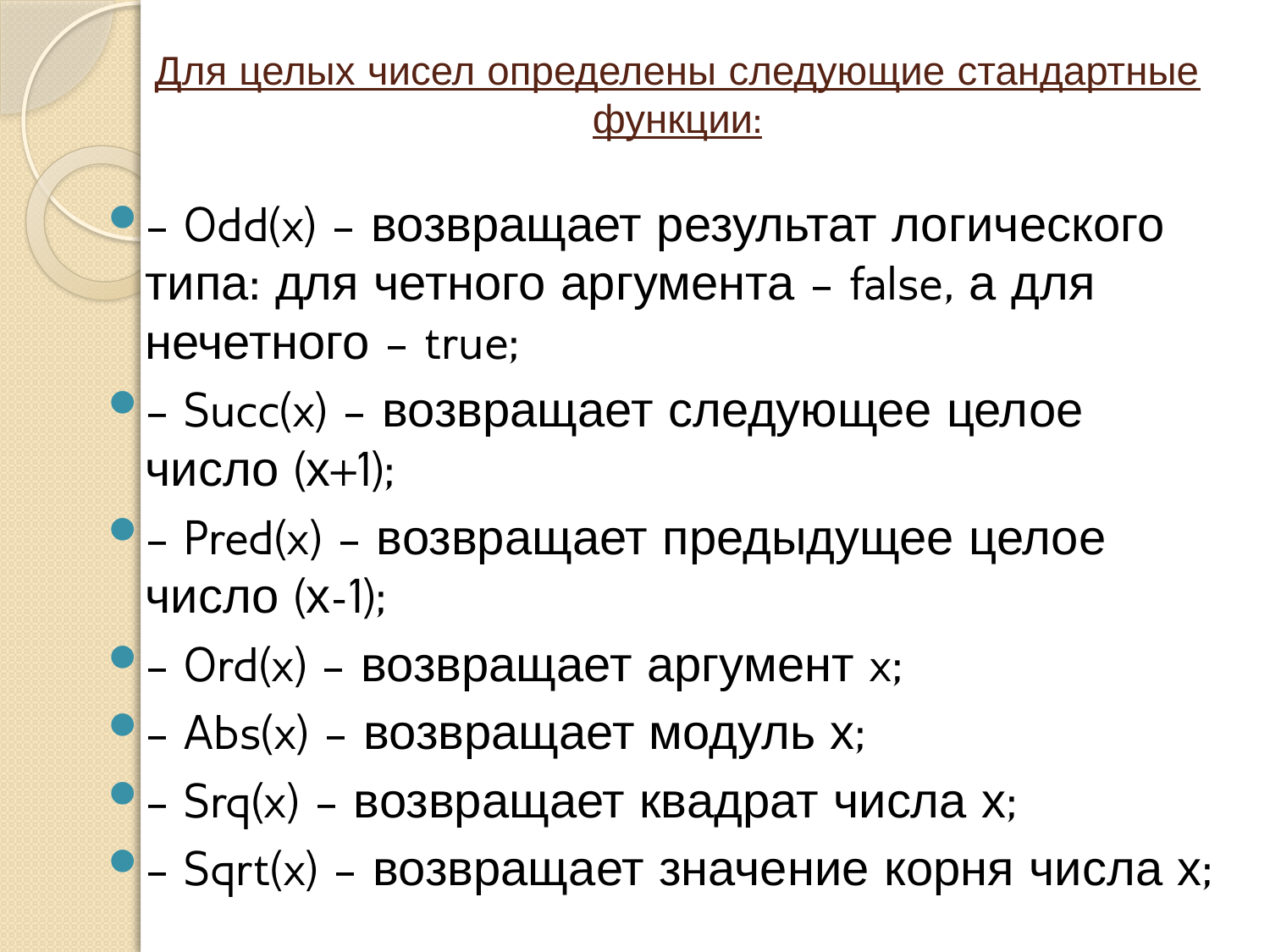

# Для целых чисел определены следующие стандартные функции:
– Odd(x) – возвращает результат логического типа: для четного аргумента – false, а для нечетного – true;
– Succ(x) – возвращает следующее целое число (х+1);
– Pred(x) – возвращает предыдущее целое число (х-1);
– Ord(x) – возвращает аргумент x;
– Abs(x) – возвращает модуль х;
– Srq(x) – возвращает квадрат числа х;
– Sqrt(x) – возвращает значение корня числа х;